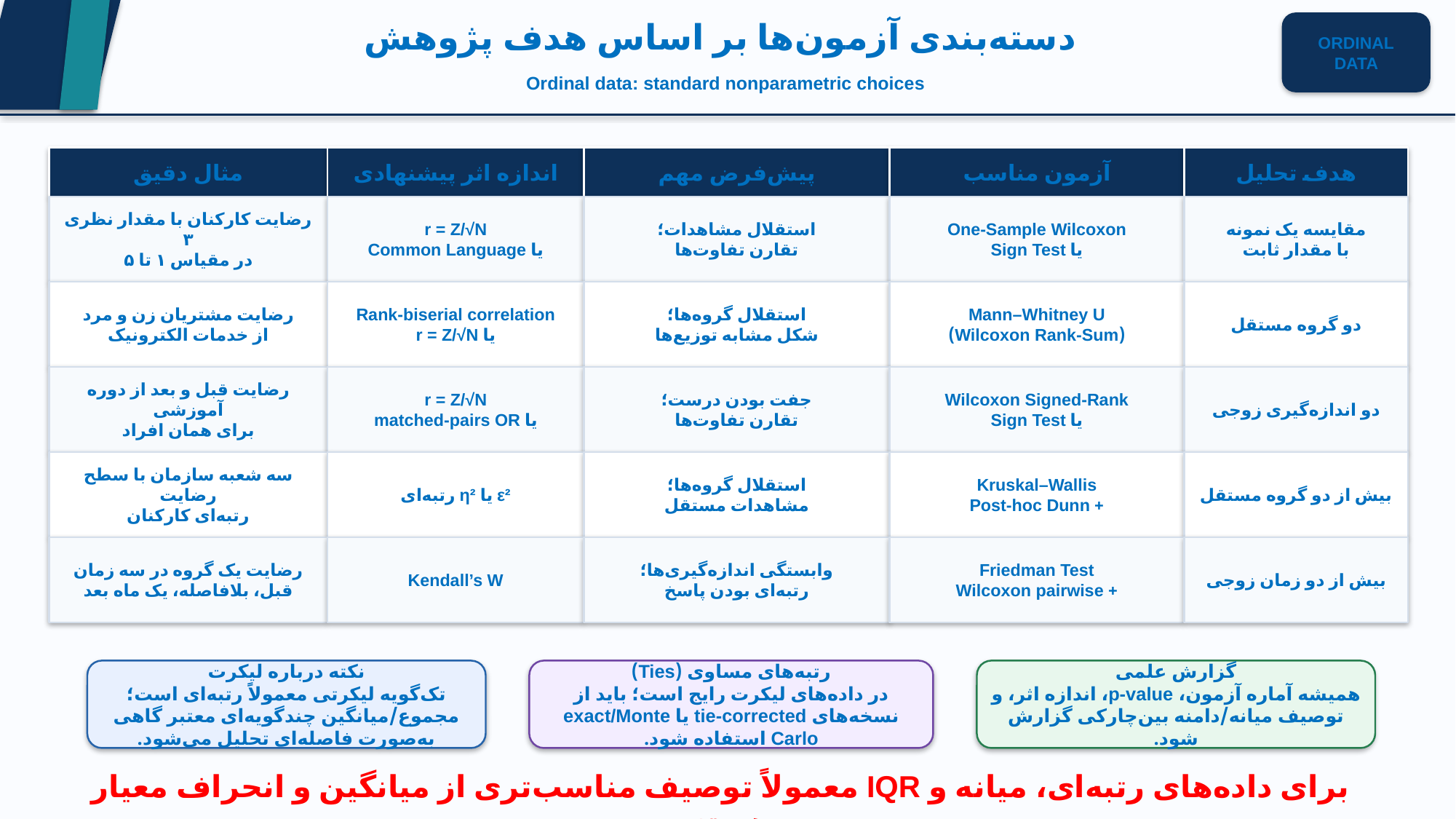

دسته‌بندی آزمون‌ها بر اساس هدف پژوهش
ORDINAL
DATA
Ordinal data: standard nonparametric choices
مثال دقیق
اندازه اثر پیشنهادی
پیش‌فرض مهم
آزمون مناسب
هدف تحلیل
رضایت کارکنان با مقدار نظری ۳
در مقیاس ۱ تا ۵
r = Z/√N
یا Common Language
استقلال مشاهدات؛
تقارن تفاوت‌ها
One-Sample Wilcoxon
یا Sign Test
مقایسه یک نمونه
با مقدار ثابت
رضایت مشتریان زن و مرد
از خدمات الکترونیک
Rank-biserial correlation
یا r = Z/√N
استقلال گروه‌ها؛
شکل مشابه توزیع‌ها
Mann–Whitney U
(Wilcoxon Rank-Sum)
دو گروه مستقل
رضایت قبل و بعد از دوره آموزشی
برای همان افراد
r = Z/√N
یا matched-pairs OR
جفت بودن درست؛
تقارن تفاوت‌ها
Wilcoxon Signed-Rank
یا Sign Test
دو اندازه‌گیری زوجی
سه شعبه سازمان با سطح رضایت
رتبه‌ای کارکنان
ε² یا η² رتبه‌ای
استقلال گروه‌ها؛
مشاهدات مستقل
Kruskal–Wallis
+ Post-hoc Dunn
بیش از دو گروه مستقل
رضایت یک گروه در سه زمان
قبل، بلافاصله، یک ماه بعد
Kendall’s W
وابستگی اندازه‌گیری‌ها؛
رتبه‌ای بودن پاسخ
Friedman Test
+ Wilcoxon pairwise
بیش از دو زمان زوجی
نکته درباره لیکرت
تک‌گویه لیکرتی معمولاً رتبه‌ای است؛ مجموع/میانگین چندگویه‌ای معتبر گاهی به‌صورت فاصله‌ای تحلیل می‌شود.
رتبه‌های مساوی (Ties)
در داده‌های لیکرت رایج است؛ باید از نسخه‌های tie-corrected یا exact/Monte Carlo استفاده شود.
گزارش علمی
همیشه آماره آزمون، p-value، اندازه اثر، و توصیف میانه/دامنه بین‌چارکی گزارش شود.
برای داده‌های رتبه‌ای، میانه و IQR معمولاً توصیف مناسب‌تری از میانگین و انحراف معیار هستند.